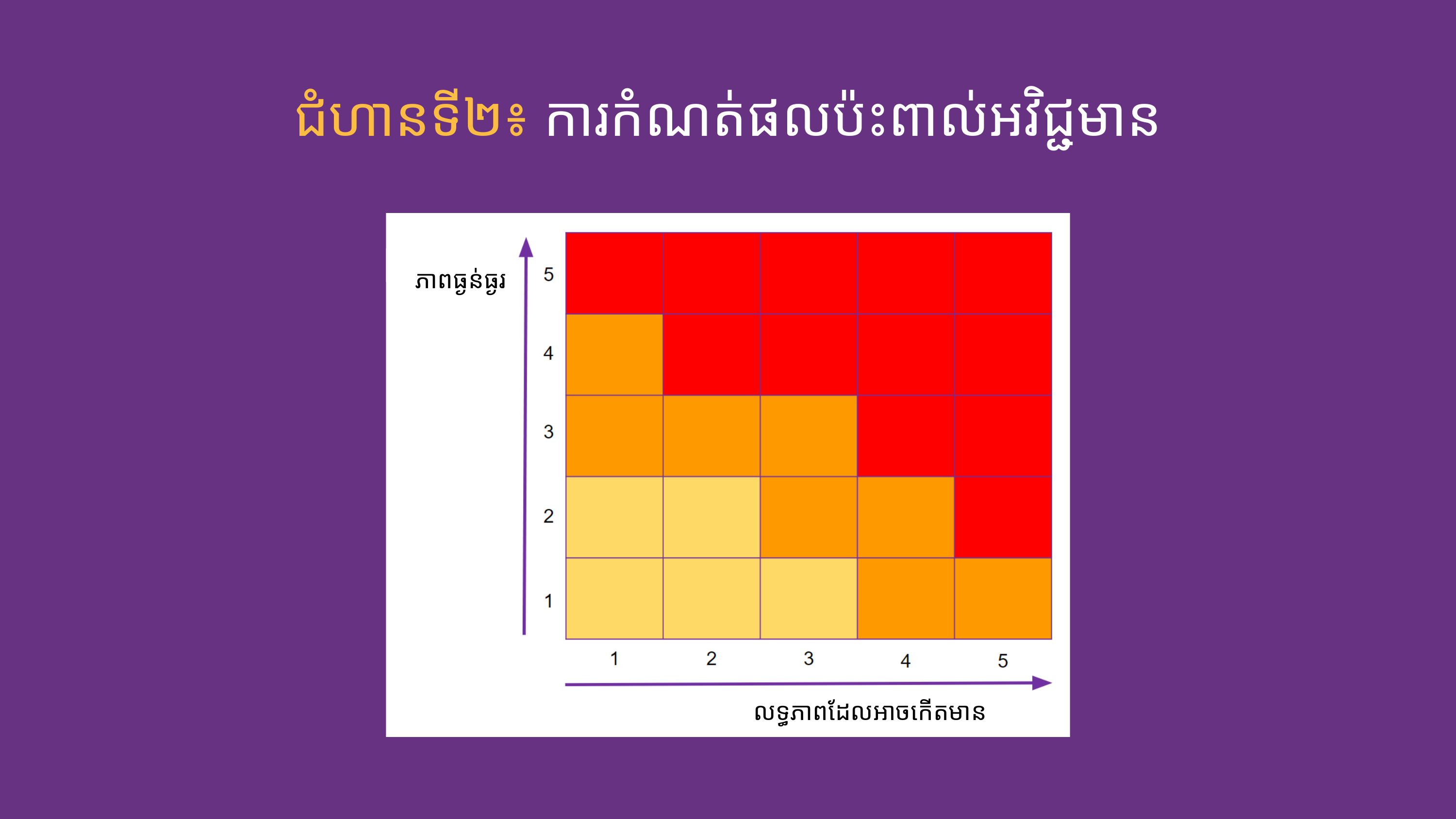

ជំហានទី២៖ ការកំណត់​ផលប៉ះពាល់អវិជ្ជមាន

ភាពធ្ងន់ធ្ងរ

លទ្ធភាពដែលអាចកើតមាន